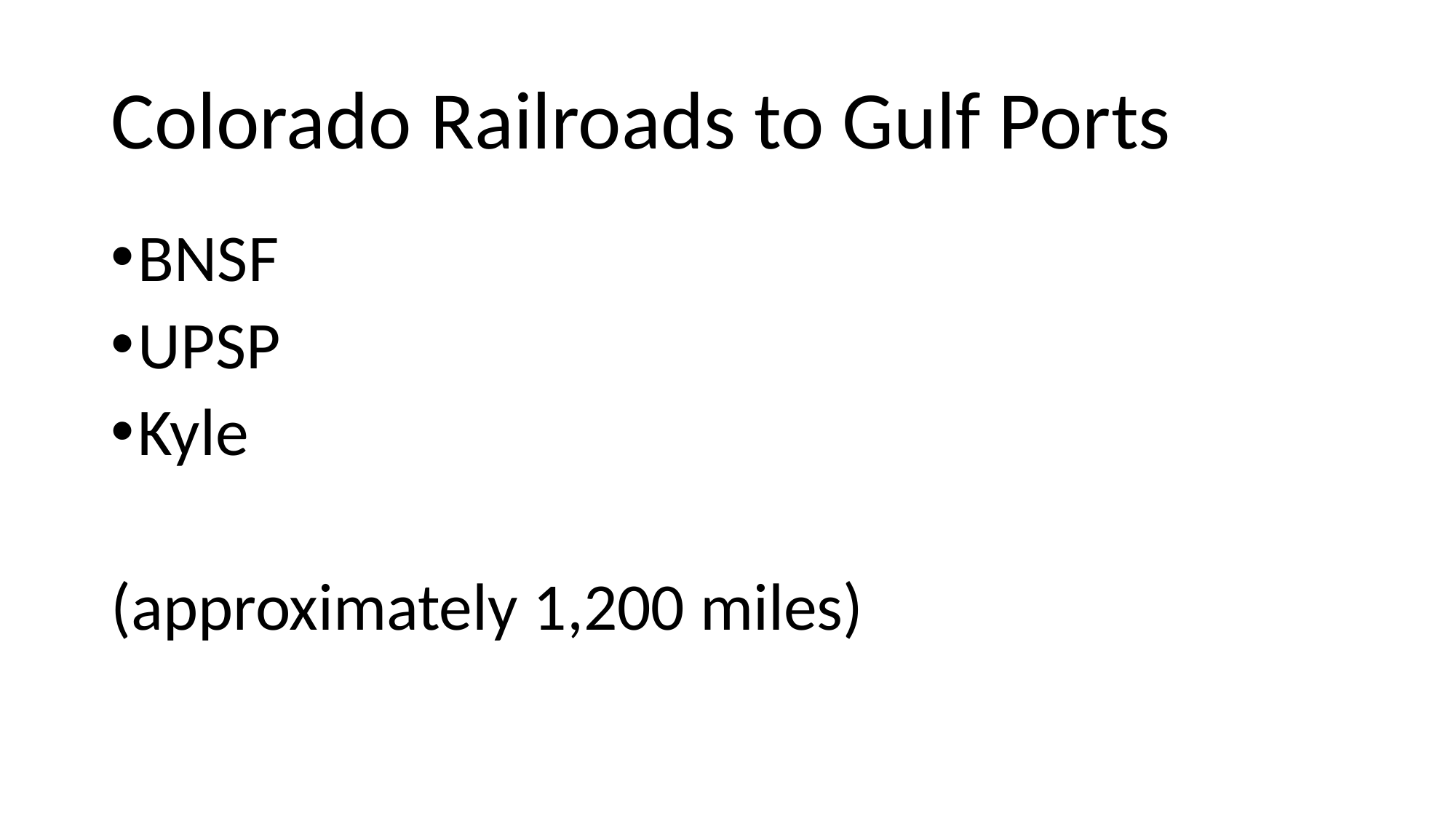

# Colorado Railroads to Gulf Ports
BNSF
UPSP
Kyle

(approximately 1,200 miles)